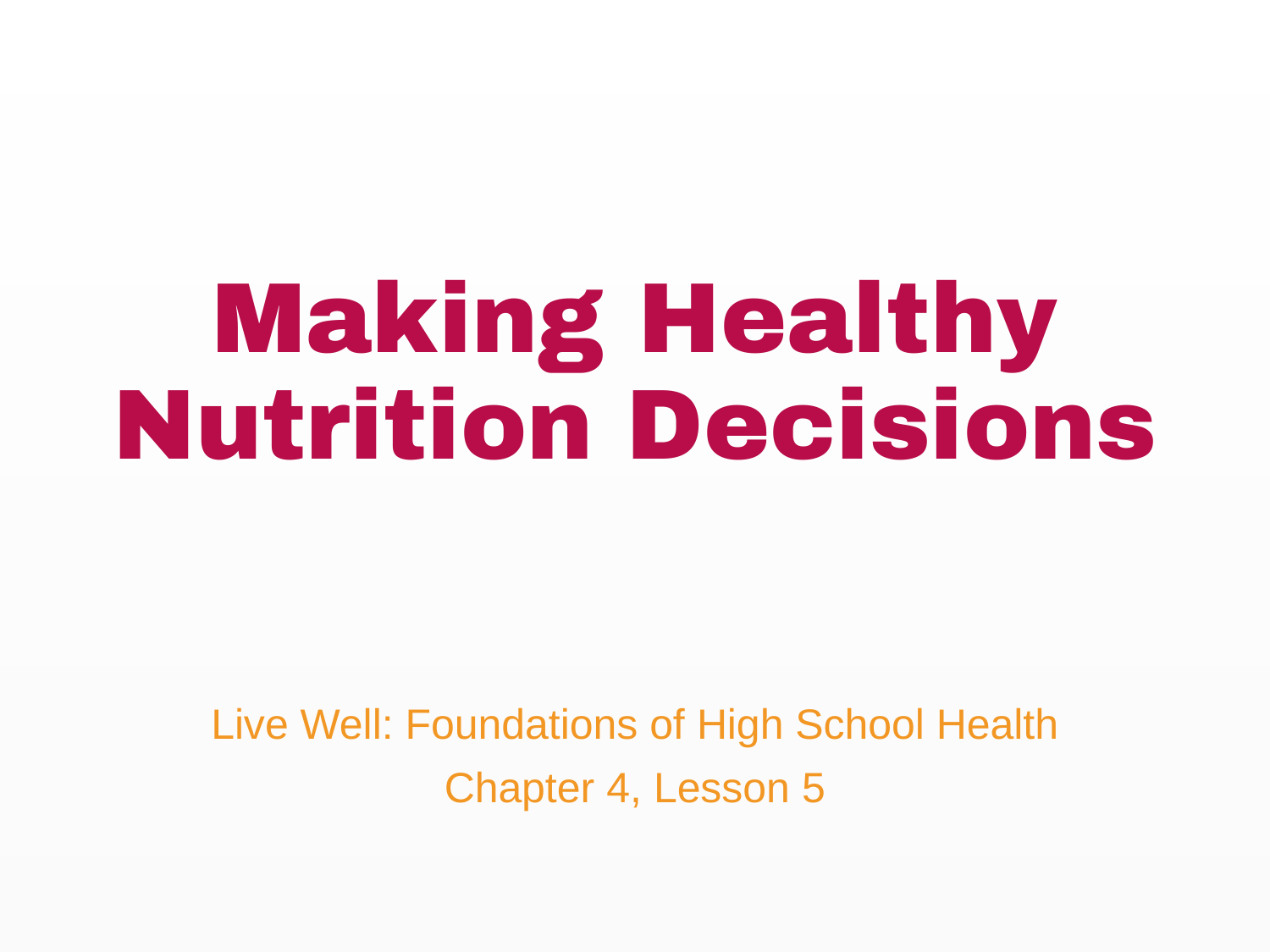

# Making Healthy Nutrition Decisions
Live Well: Foundations of High School Health
Chapter 4, Lesson 5